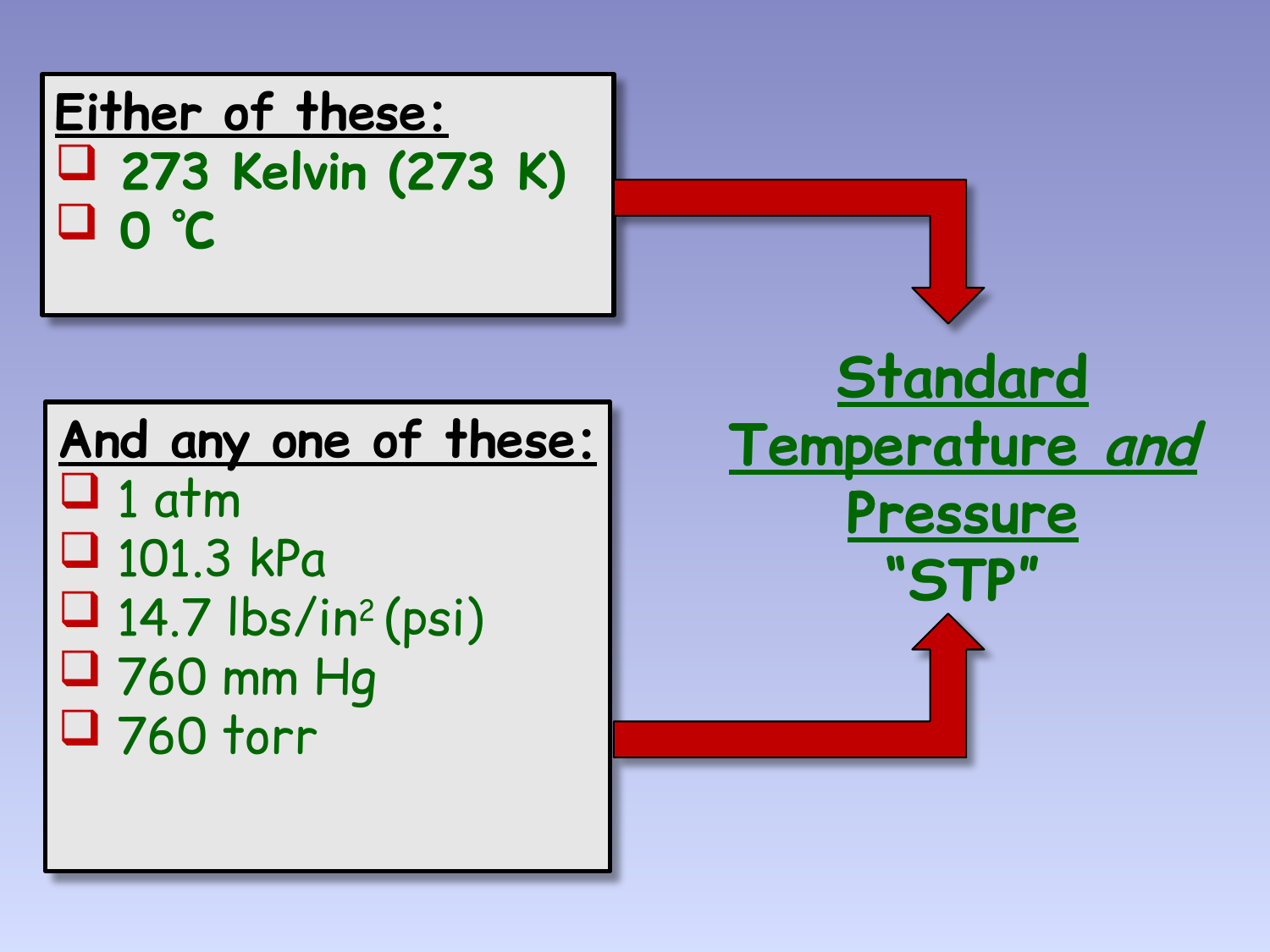

Either of these:
 273 Kelvin (273 K)
 0 °C

# Standard Temperature and Pressure “STP”
And any one of these:
 1 atm
 101.3 kPa
 14.7 lbs/in2 (psi)
 760 mm Hg
 760 torr